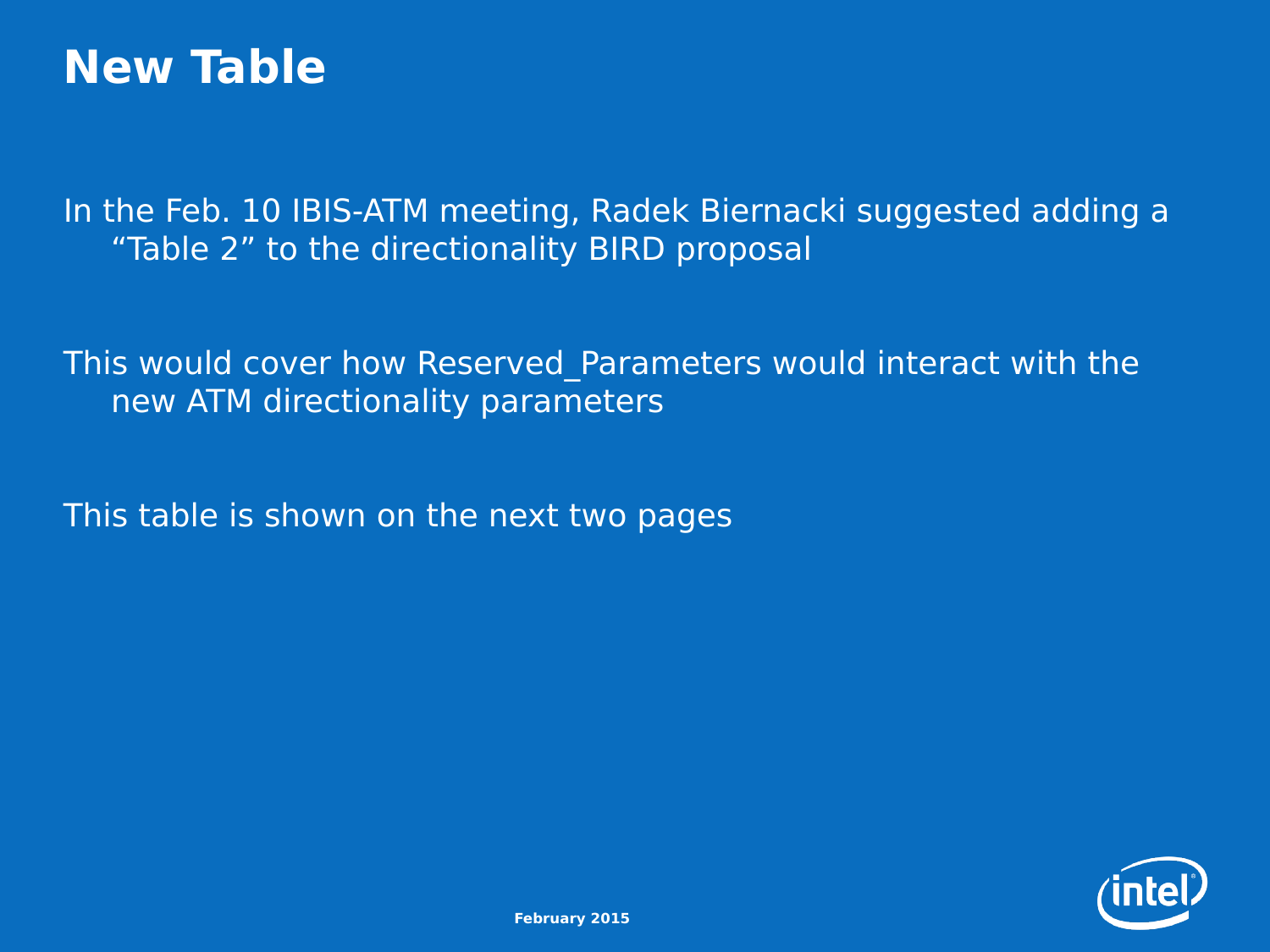

# New Table
In the Feb. 10 IBIS-ATM meeting, Radek Biernacki suggested adding a “Table 2” to the directionality BIRD proposal

This would cover how Reserved_Parameters would interact with the new ATM directionality parameters

This table is shown on the next two pages
February 2015